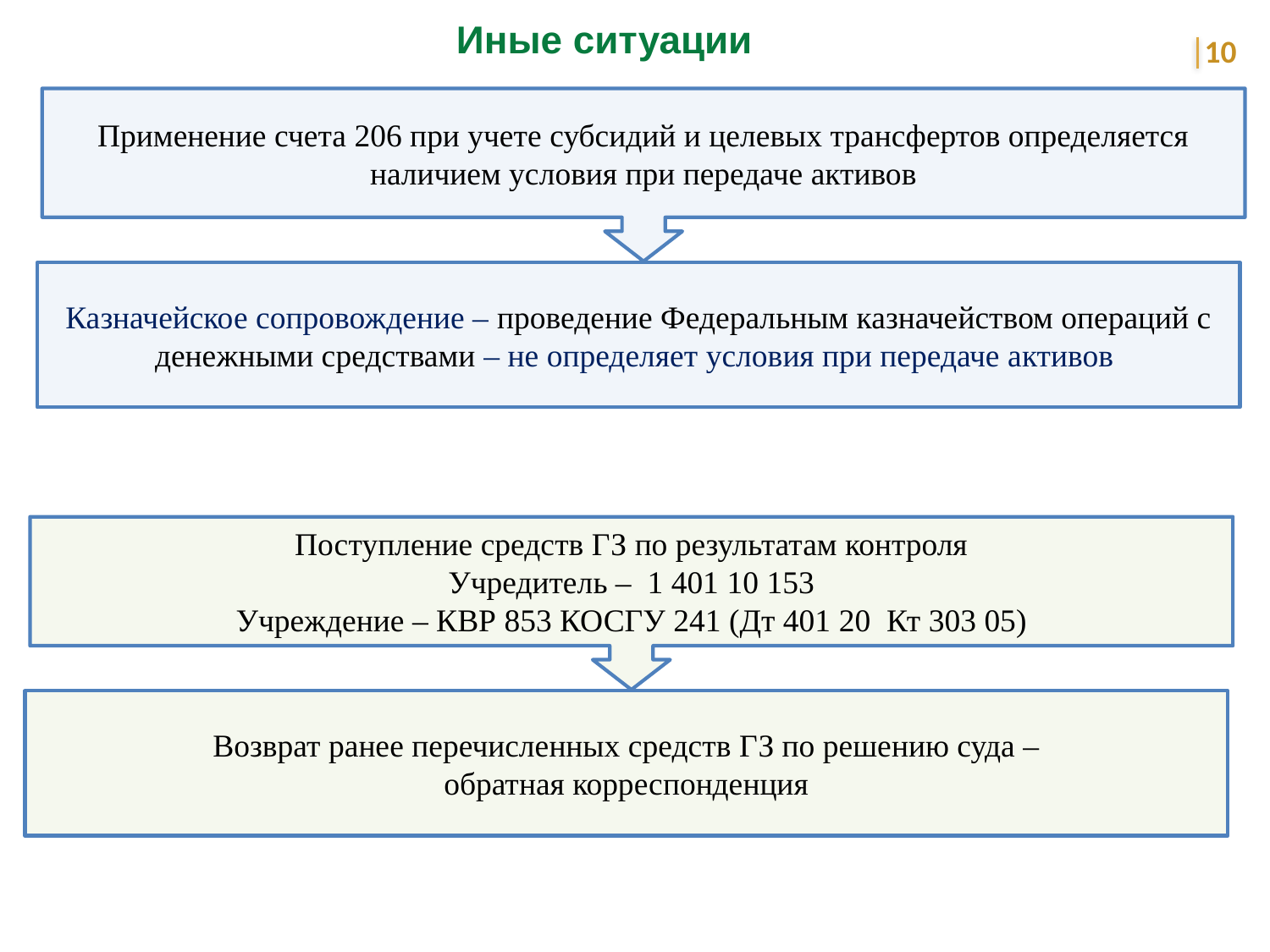

Иные ситуации
10
Применение счета 206 при учете субсидий и целевых трансфертов определяется наличием условия при передаче активов
Казначейское сопровождение – проведение Федеральным казначейством операций с денежными средствами – не определяет условия при передаче активов
Поступление средств ГЗ по результатам контроля
Учредитель –  1 401 10 153
Учреждение – КВР 853 КОСГУ 241 (Дт 401 20  Кт 303 05)
Возврат ранее перечисленных средств ГЗ по решению суда –
обратная корреспонденция